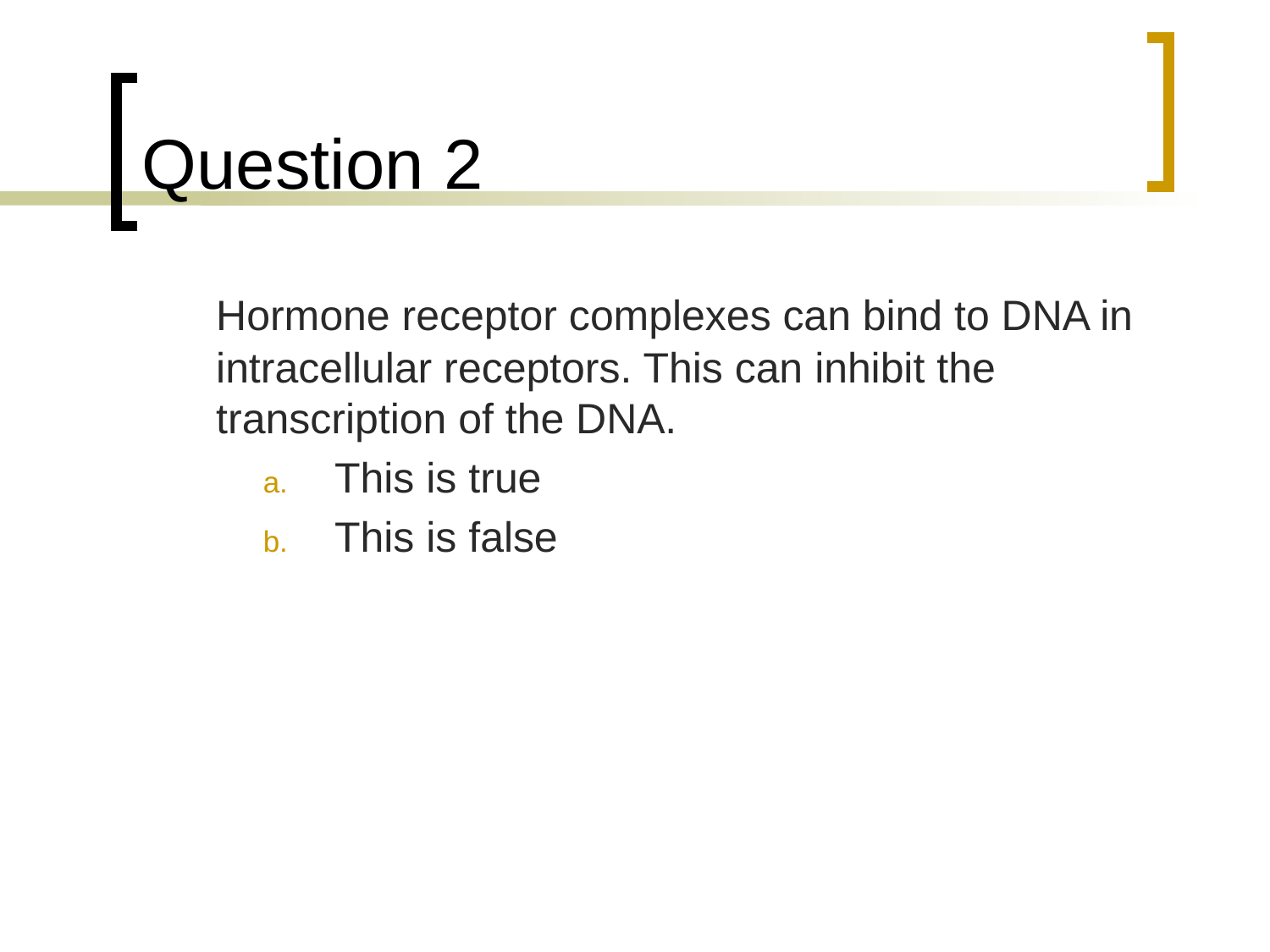

# Question 2
	Hormone receptor complexes can bind to DNA in intracellular receptors. This can inhibit the transcription of the DNA.
This is true
This is false